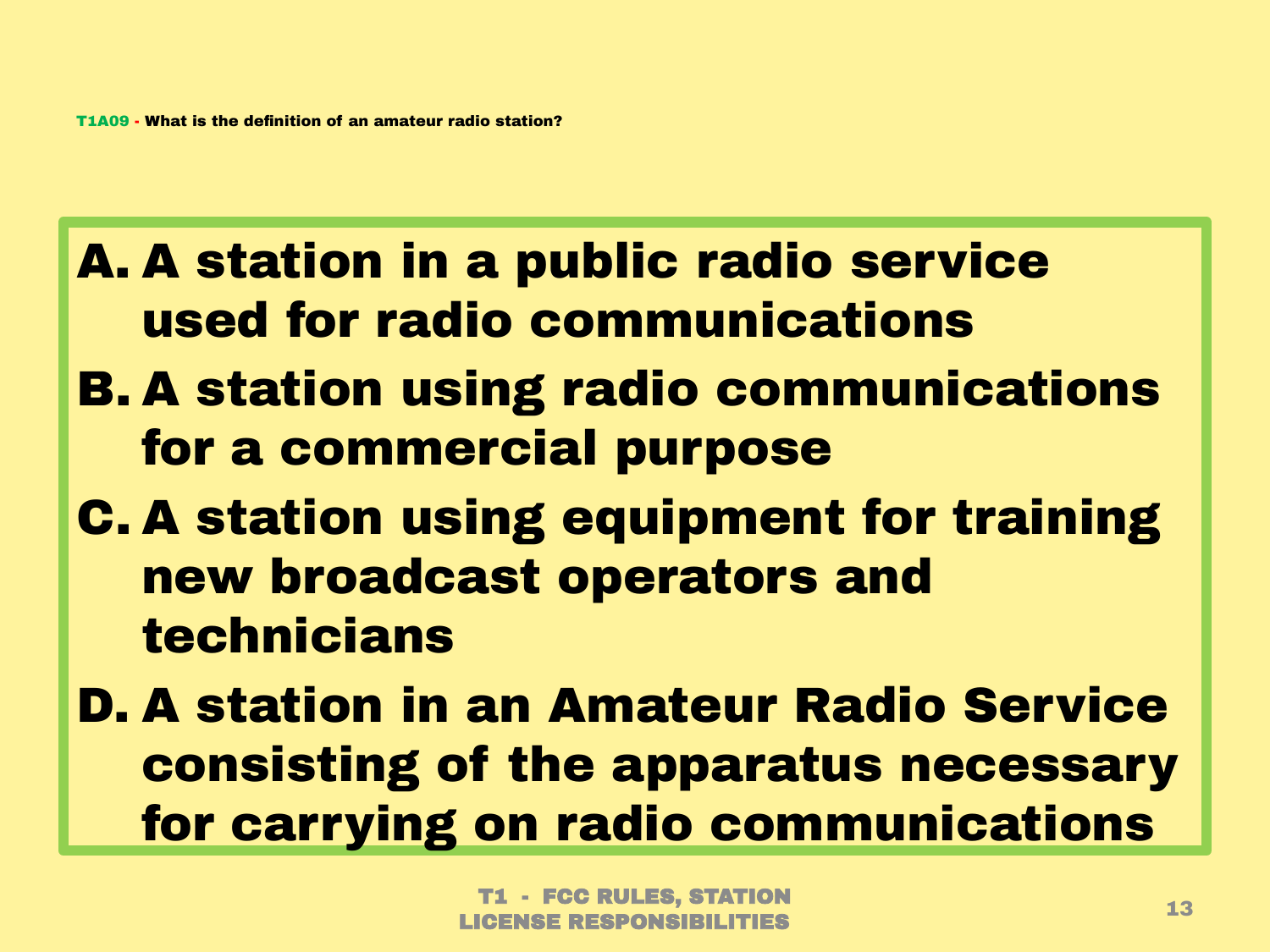

# T1A09 - What is the definition of an amateur radio station?
A station in a public radio service used for radio communications
A station using radio communications for a commercial purpose
A station using equipment for training new broadcast operators and technicians
A station in an Amateur Radio Service consisting of the apparatus necessary for carrying on radio communications

T1  -  FCC RULES, STATION LICENSE RESPONSIBILITIES
13